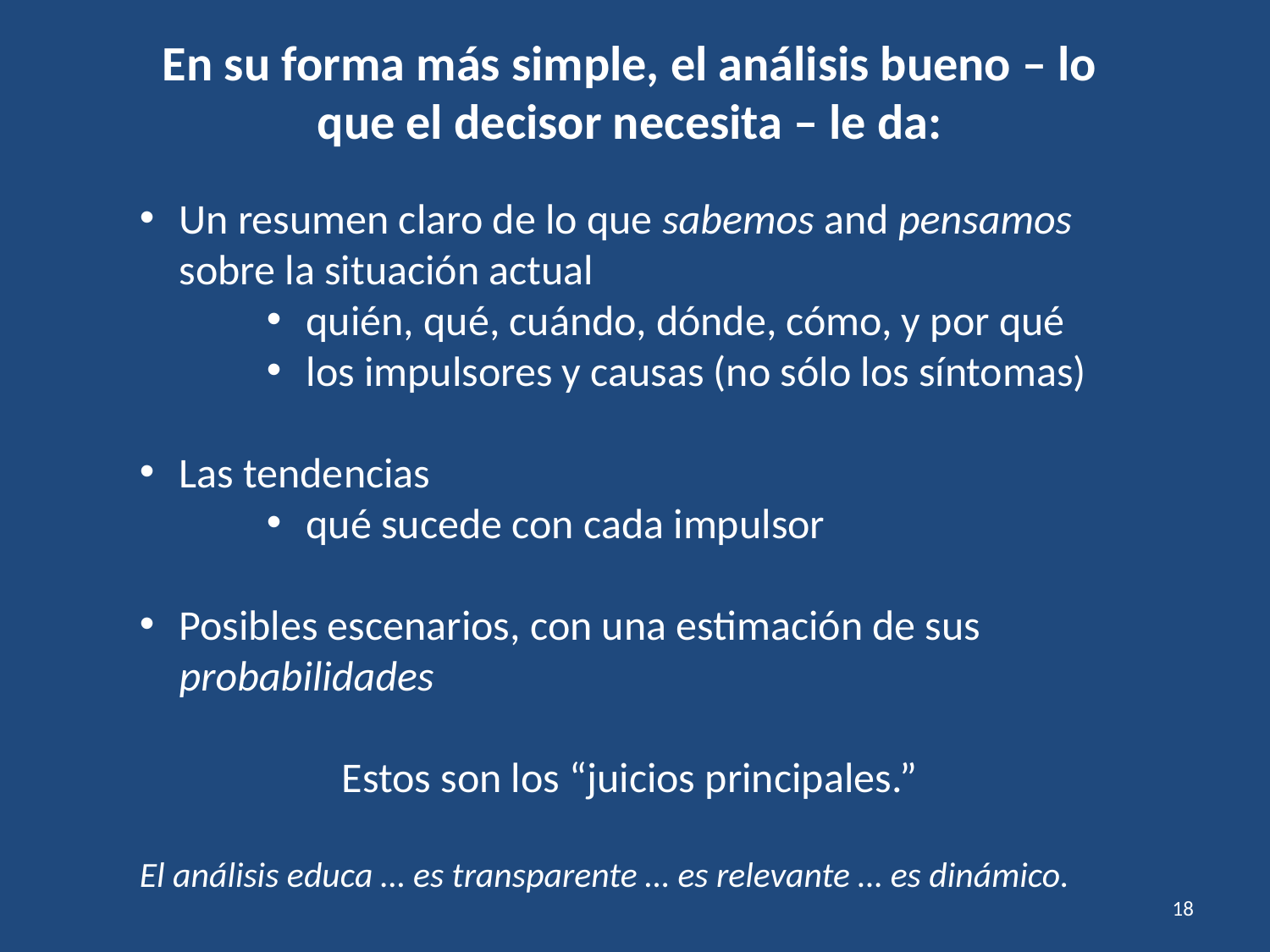

En su forma más simple, el análisis bueno – lo que el decisor necesita – le da:

Un resumen claro de lo que sabemos and pensamos sobre la situación actual
quién, qué, cuándo, dónde, cómo, y por qué
los impulsores y causas (no sólo los síntomas)

Las tendencias
qué sucede con cada impulsor

Posibles escenarios, con una estimación de sus probabilidades

Estos son los “juicios principales.”

El análisis educa … es transparente … es relevante … es dinámico.
18